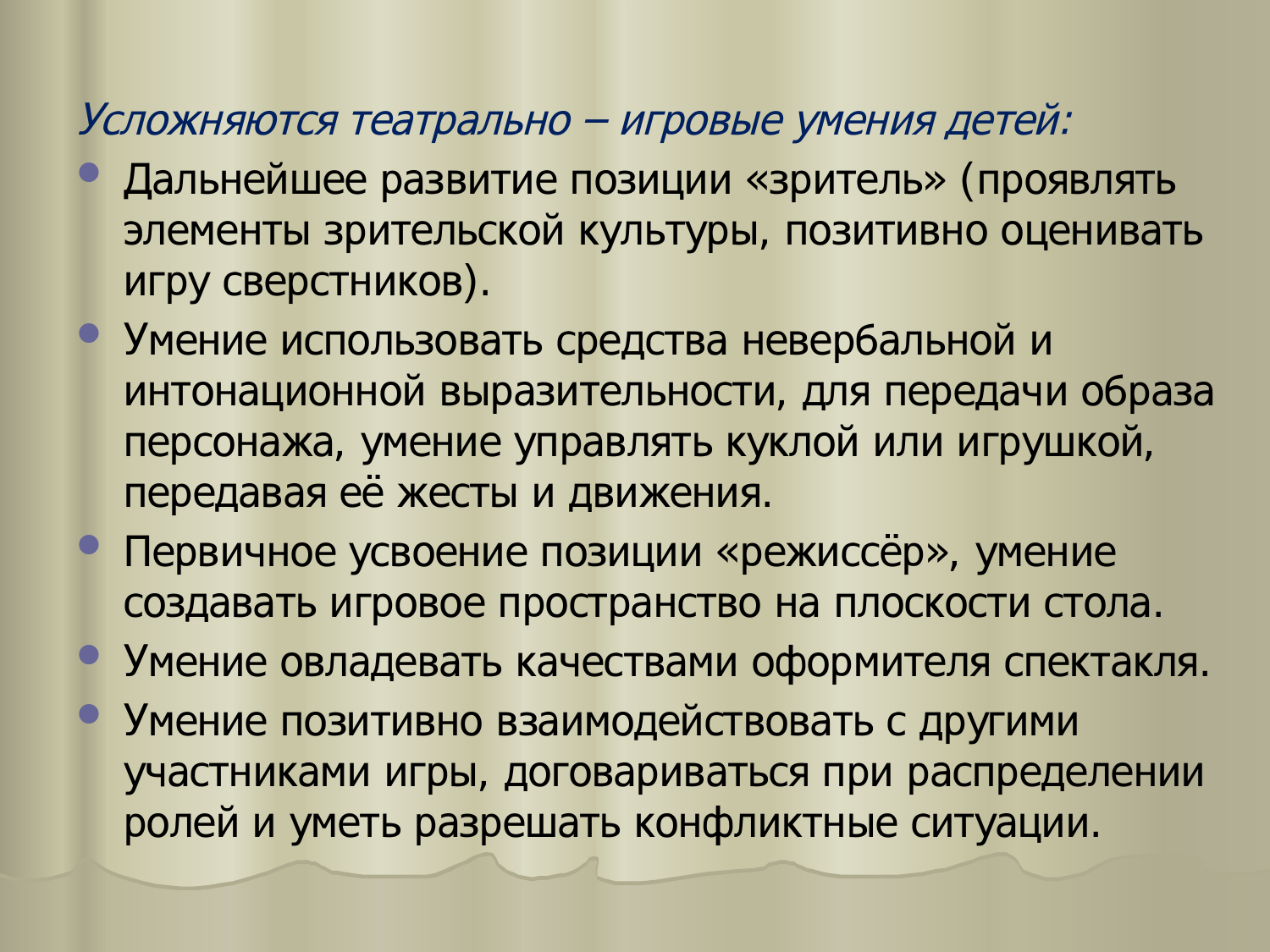

Усложняются театрально – игровые умения детей:
Дальнейшее развитие позиции «зритель» (проявлять элементы зрительской культуры, позитивно оценивать игру сверстников).
Умение использовать средства невербальной и интонационной выразительности, для передачи образа персонажа, умение управлять куклой или игрушкой, передавая её жесты и движения.
Первичное усвоение позиции «режиссёр», умение создавать игровое пространство на плоскости стола.
Умение овладевать качествами оформителя спектакля.
Умение позитивно взаимодействовать с другими участниками игры, договариваться при распределении ролей и уметь разрешать конфликтные ситуации.